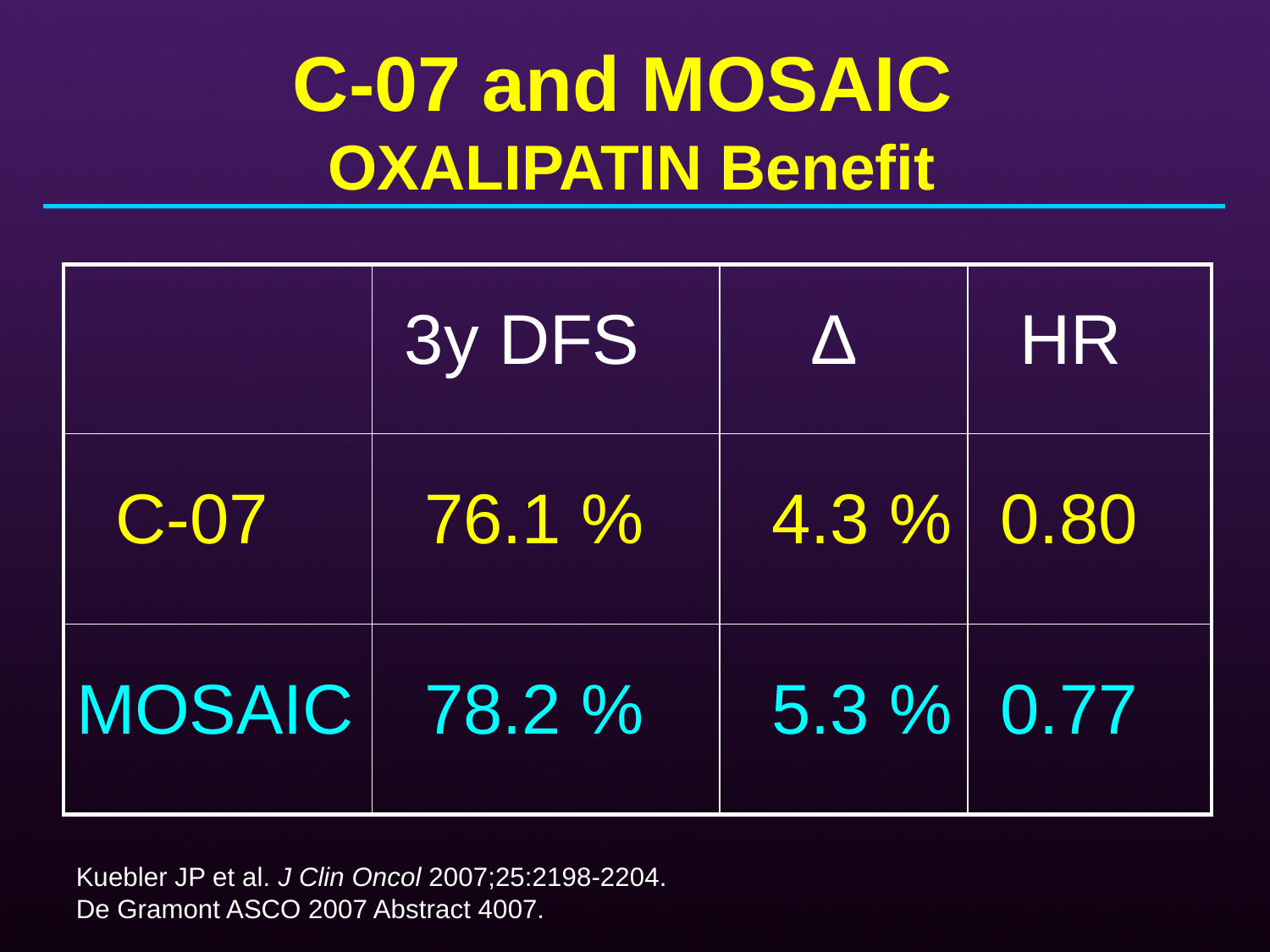

C-07 and MOSAIC
OXALIPATIN Benefit
|  | 3y DFS | Δ | HR |
| --- | --- | --- | --- |
| C-07 | 76.1 % | 4.3 % | 0.80 |
| MOSAIC | 78.2 % | 5.3 % | 0.77 |
Kuebler JP et al. J Clin Oncol 2007;25:2198-2204.
De Gramont ASCO 2007 Abstract 4007.